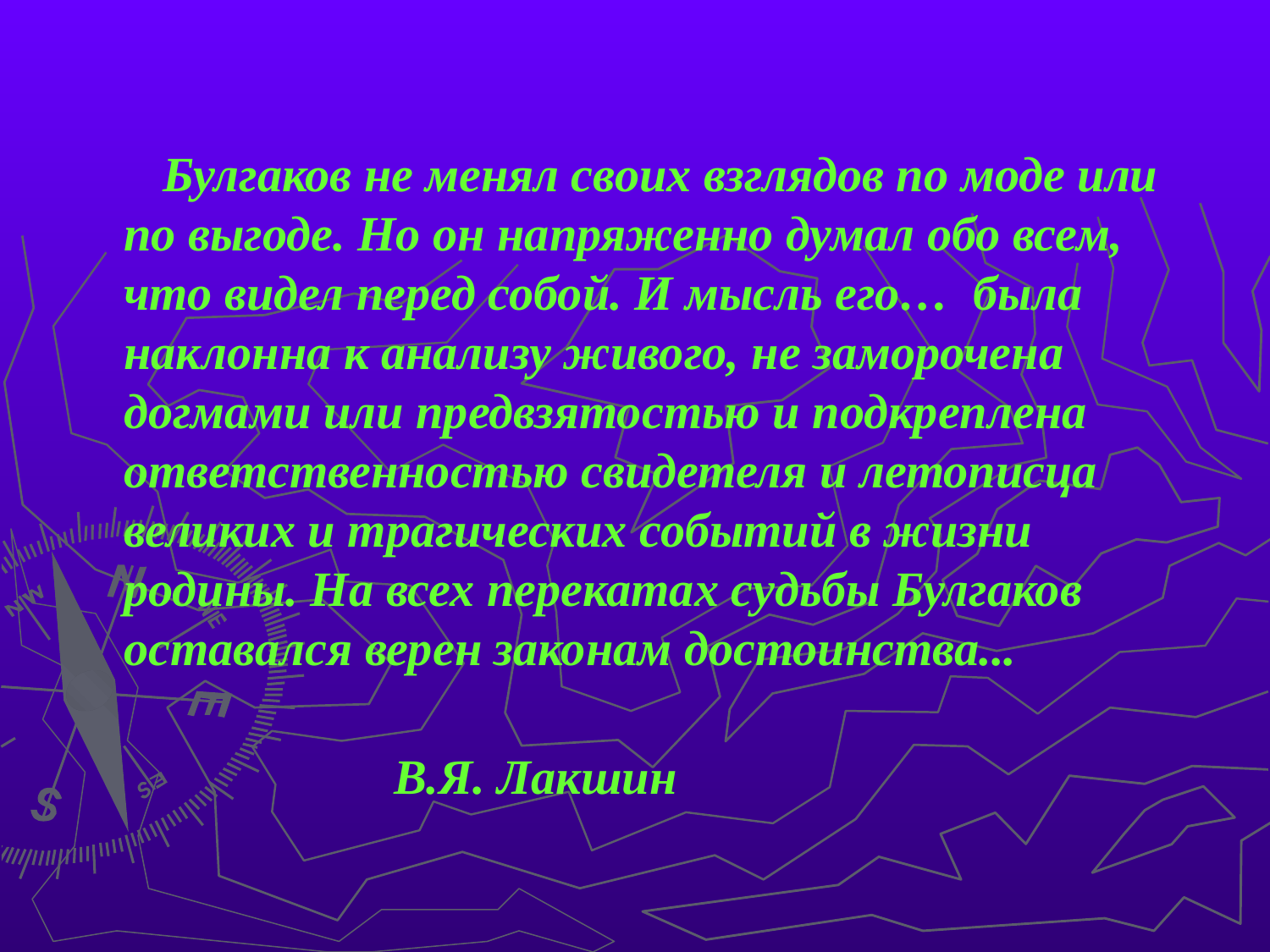

Булгаков не менял своих взглядов по моде или по выгоде. Но он напряженно думал обо всем, что видел перед собой. И мысль его…  была наклонна к анализу живого, не заморочена догмами или предвзятостью и подкреплена ответственностью свидетеля и летописца великих и трагических событий в жизни родины. На всех перекатах судьбы Булгаков оставался верен законам достоинства...
                                                                                                                  В.Я. Лакшин